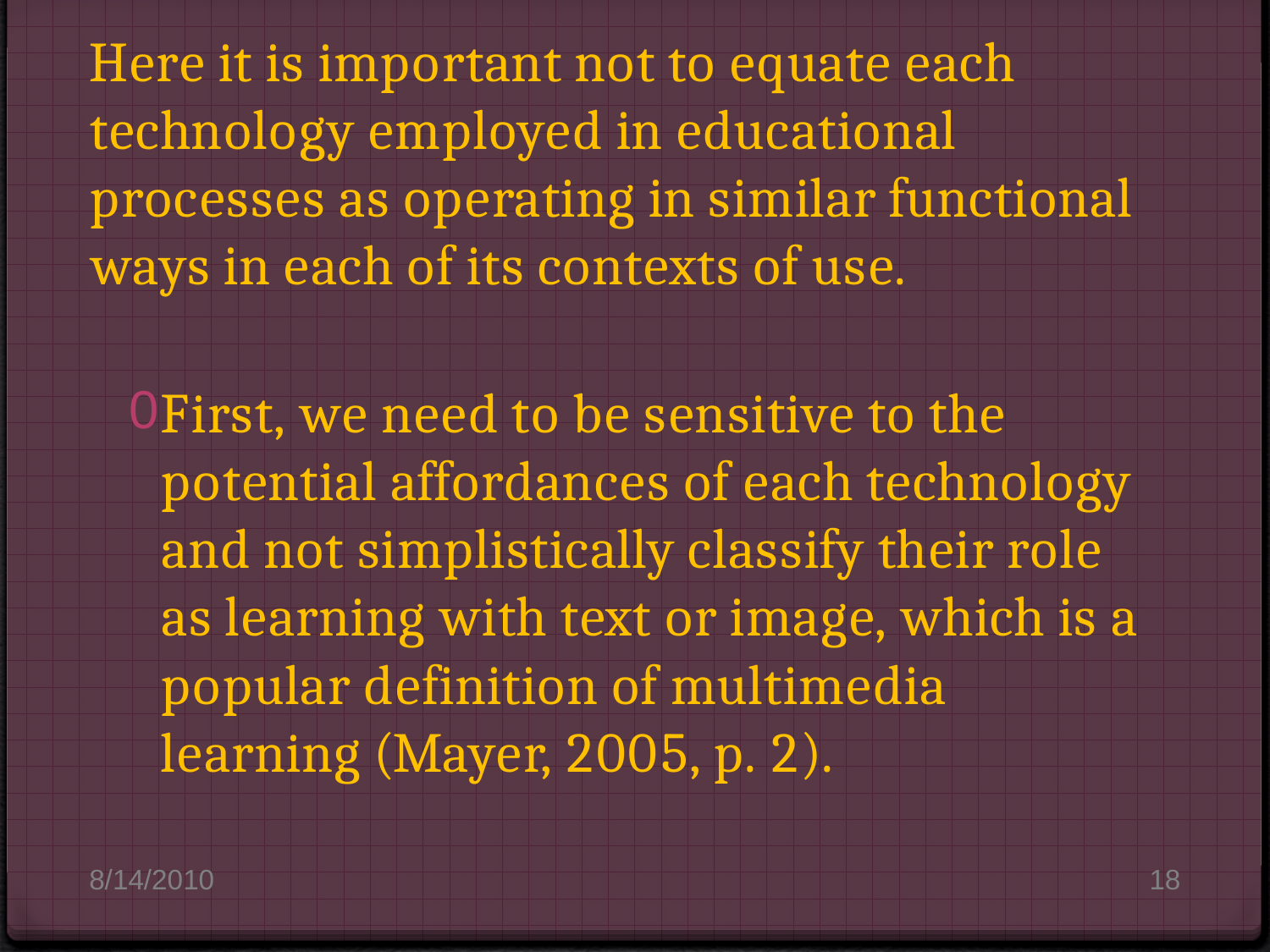

# Here it is important not to equate each technology employed in educational processes as operating in similar functional ways in each of its contexts of use.
First, we need to be sensitive to the potential affordances of each technology and not simplistically classify their role as learning with text or image, which is a popular definition of multimedia learning (Mayer, 2005, p. 2).
8/14/2010
18